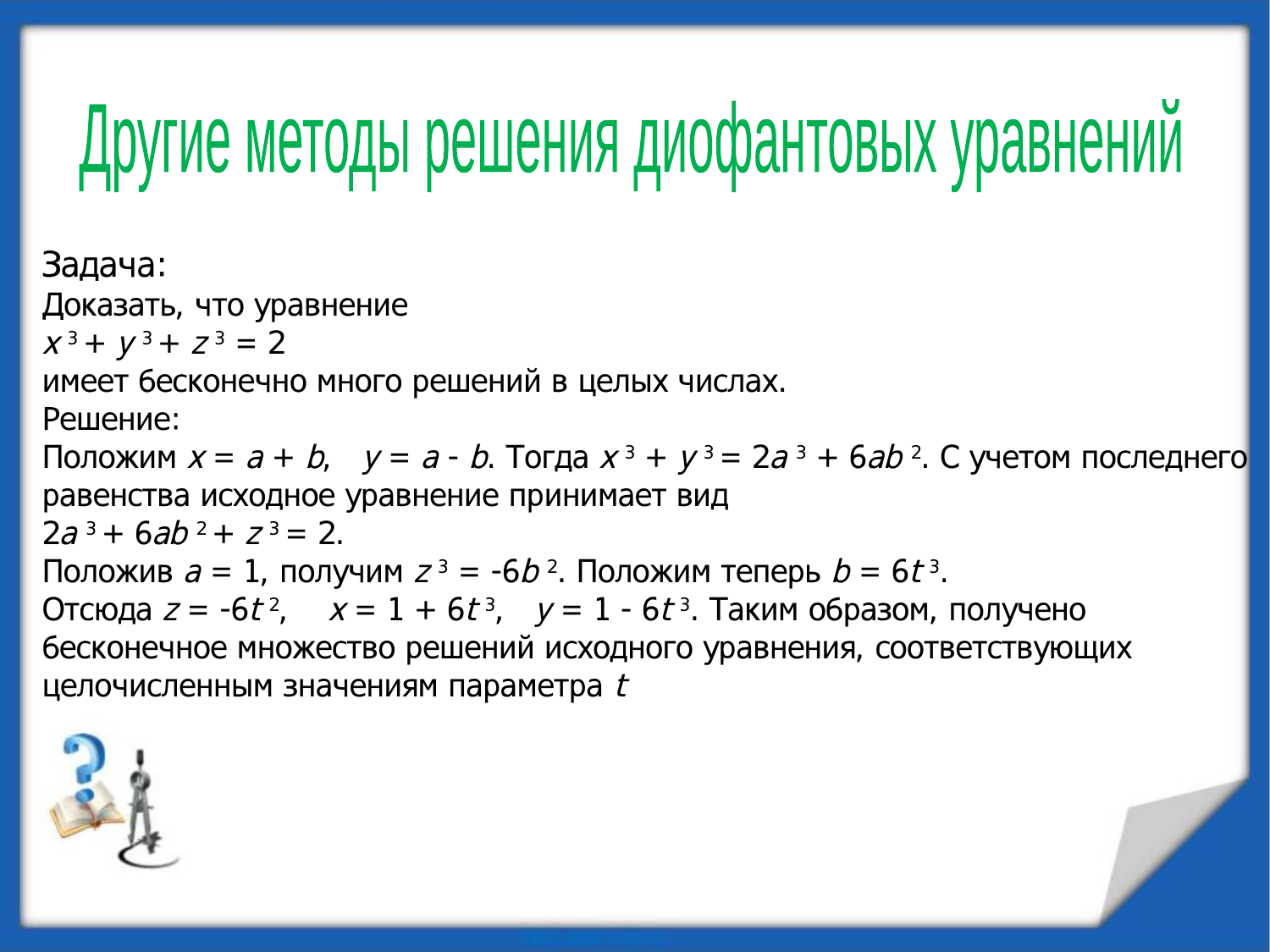

Другие методы решения диофантовых уравнений
Задача:
Доказать, что уравнение
x 3 + y 3 + z 3 = 2
имеет бесконечно много решений в целых числах.
Решение:
Положим x = a + b,   y = a - b. Тогда x 3 + y 3 = 2a 3 + 6ab 2. С учетом последнего равенства исходное уравнение принимает вид
2a 3 + 6ab 2 + z 3 = 2.
Положив a = 1, получим z 3 = -6b 2. Положим теперь b = 6t 3.                     Отсюда z = -6t 2,    x = 1 + 6t 3,   y = 1 - 6t 3. Таким образом, получено бесконечное множество решений исходного уравнения, соответствующих целочисленным значениям параметра t